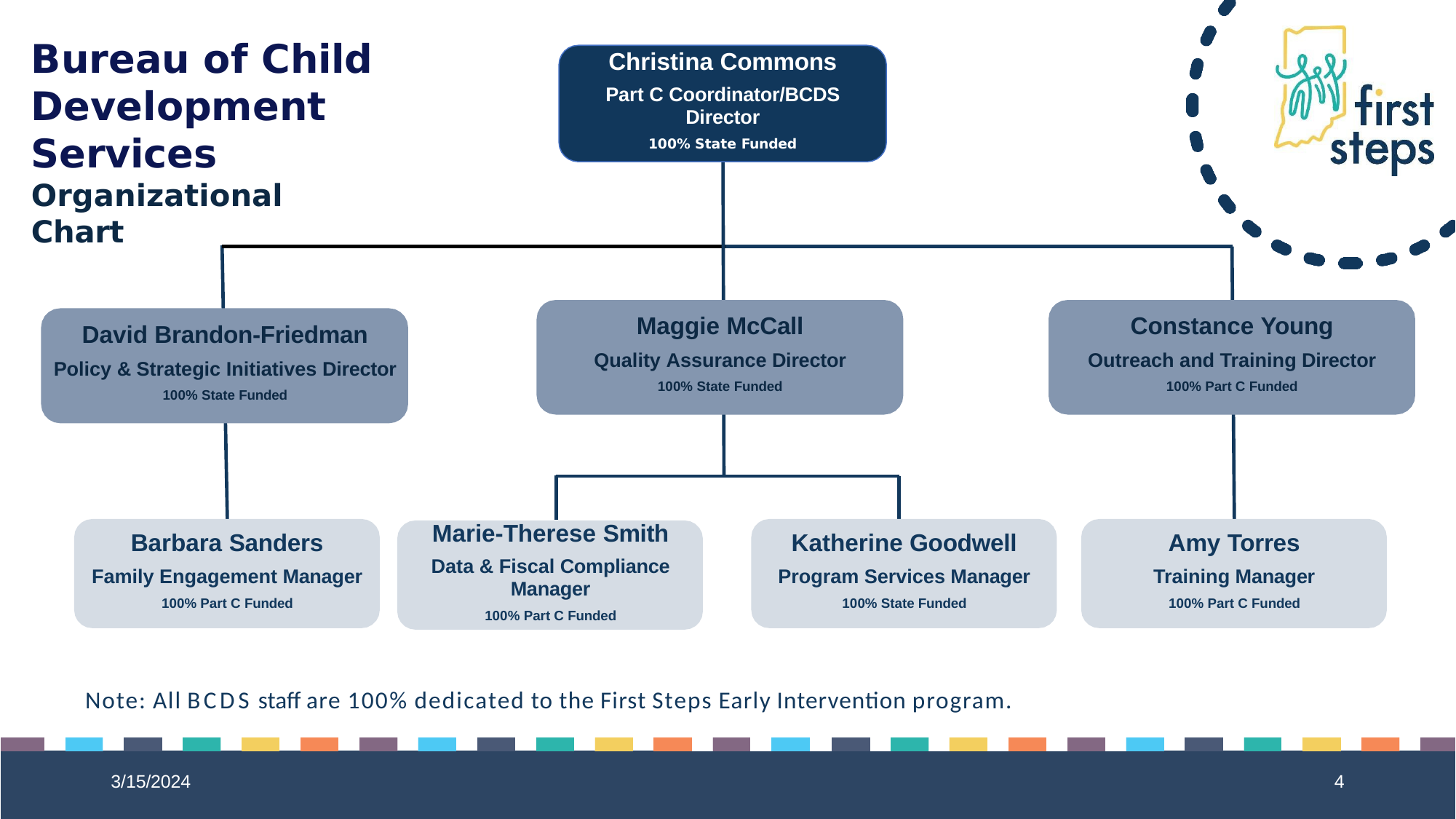

# Bureau of Child Development Services
Christina Commons
Part C Coordinator/BCDS
Director
100% State Funded

Organizational Chart

Maggie McCall
Quality Assurance Director
100% State Funded
Constance Young
Outreach and Training Director
100% Part C Funded

David Brandon-Friedman
Policy & Strategic Initiatives Director
100% State Funded

Marie-Therese Smith
Data & Fiscal Compliance
Manager
100% Part C Funded
Barbara Sanders
Family Engagement Manager
100% Part C Funded
Katherine Goodwell
Program Services Manager
100% State Funded
Amy Torres
Training Manager
100% Part C Funded

Note: All BCDS staff are 100% dedicated to the First Steps Early Intervention program.
3/15/2024
4